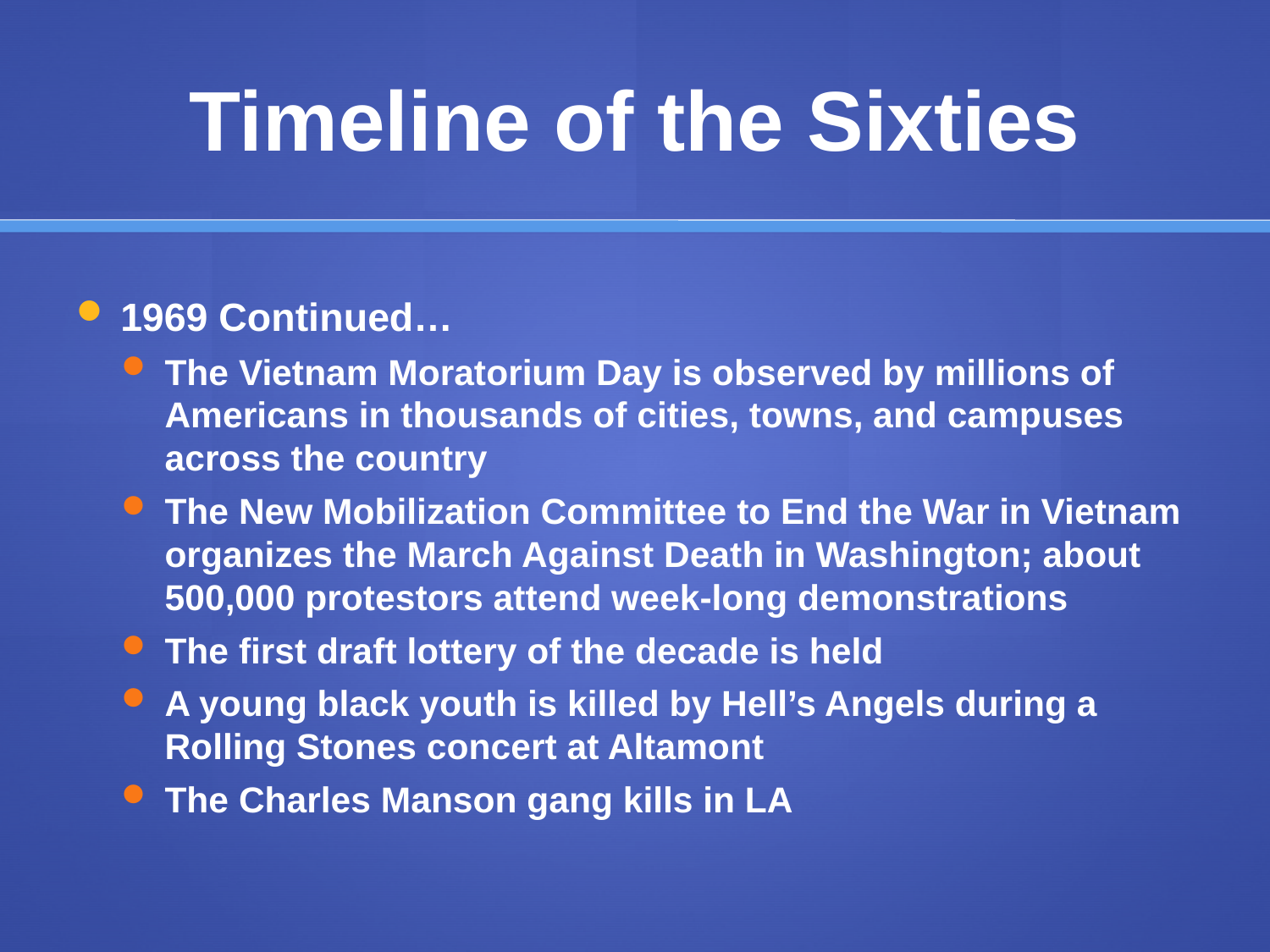

# Timeline of the Sixties
1969 Continued…
The Vietnam Moratorium Day is observed by millions of Americans in thousands of cities, towns, and campuses across the country
The New Mobilization Committee to End the War in Vietnam organizes the March Against Death in Washington; about 500,000 protestors attend week-long demonstrations
The first draft lottery of the decade is held
A young black youth is killed by Hell’s Angels during a Rolling Stones concert at Altamont
The Charles Manson gang kills in LA